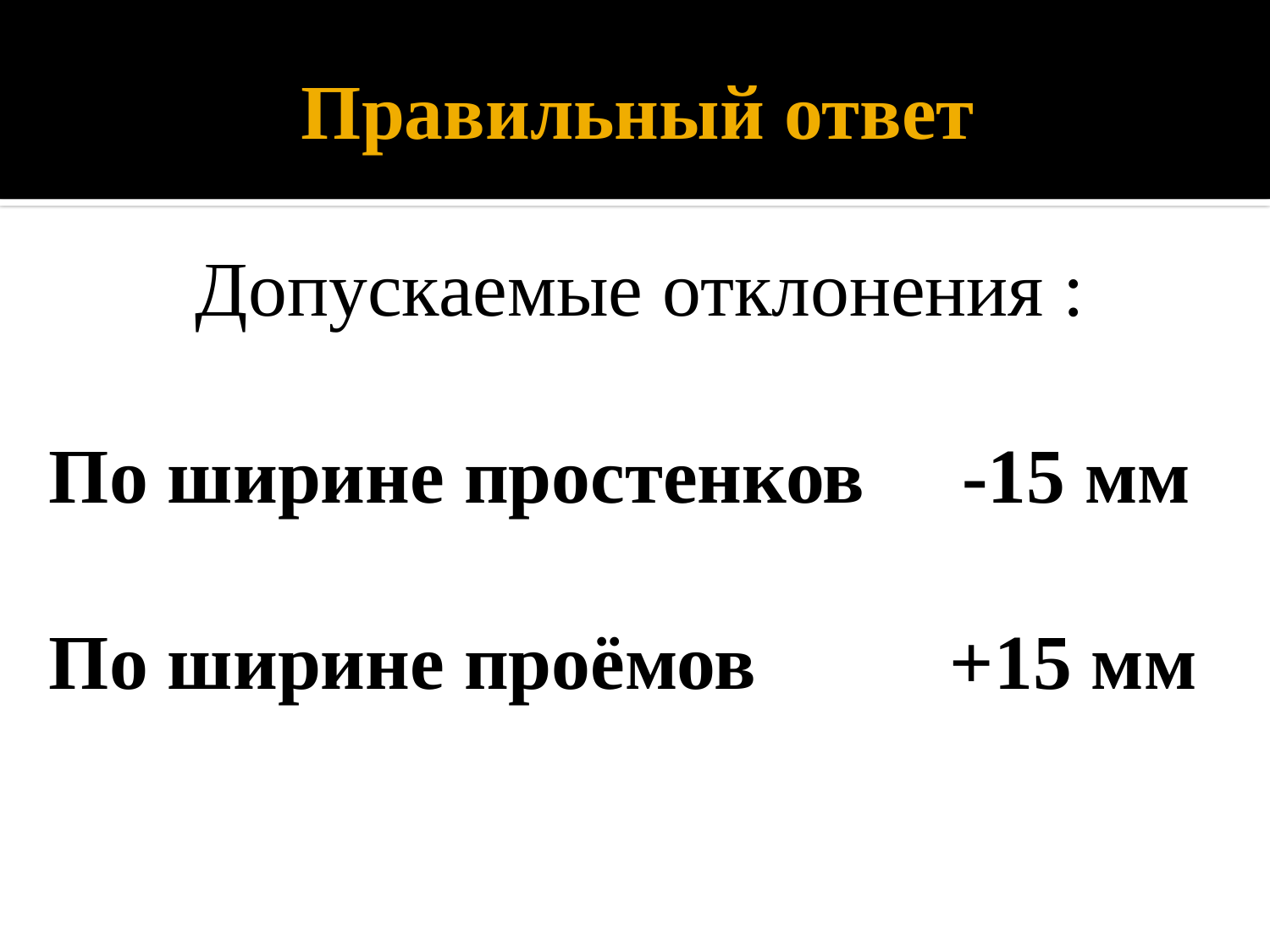

# Правильный ответ
Допускаемые отклонения :

По ширине простенков     -15 мм

По ширине проёмов          +15 мм